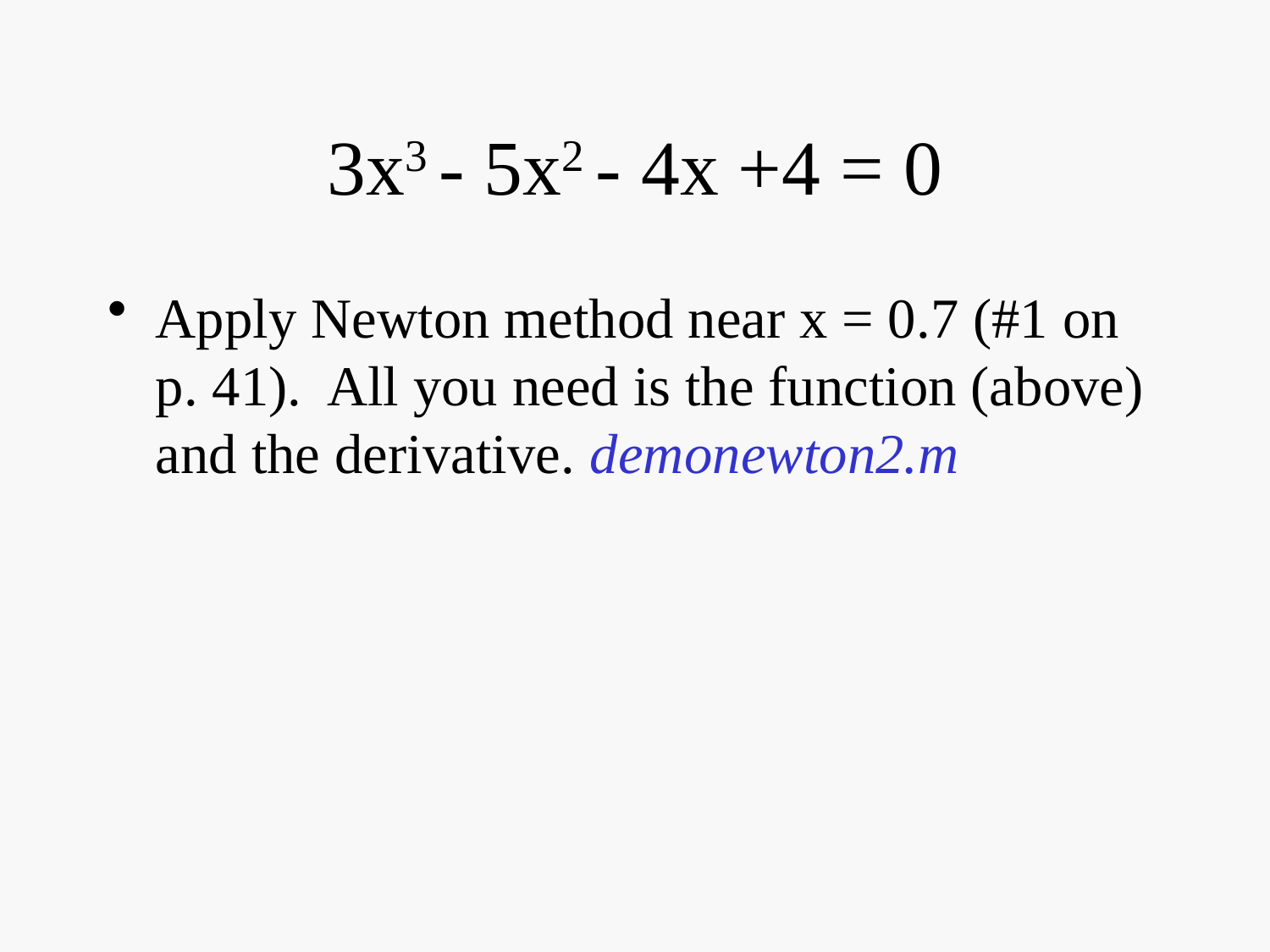

# 3x3 - 5x2 - 4x +4 = 0
Apply Newton method near x = 0.7 (#1 on p. 41).  All you need is the function (above) and the derivative. demonewton2.m